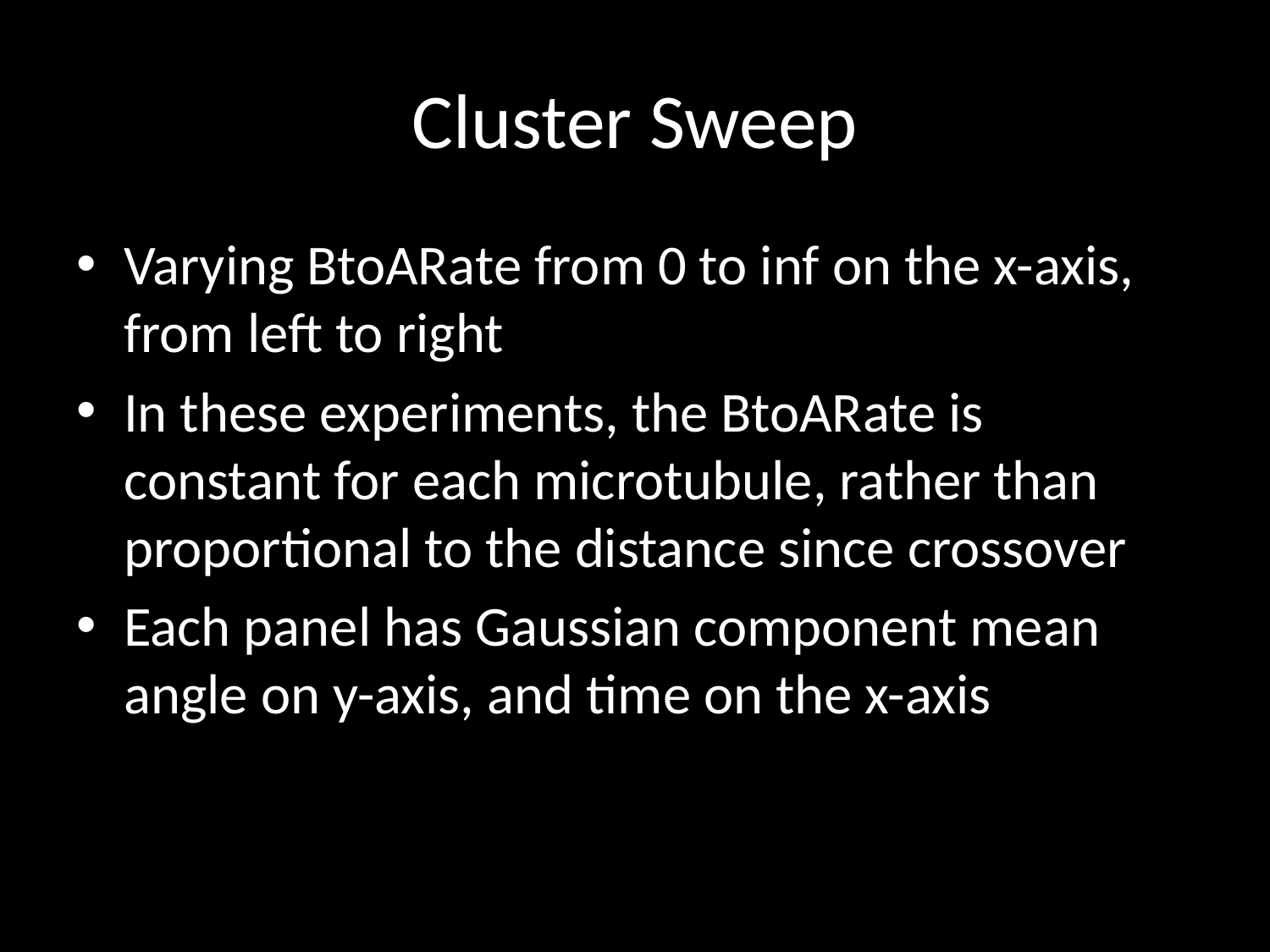

# Cluster Sweep
Varying BtoARate from 0 to inf on the x-axis, from left to right
In these experiments, the BtoARate is constant for each microtubule, rather than proportional to the distance since crossover
Each panel has Gaussian component mean angle on y-axis, and time on the x-axis